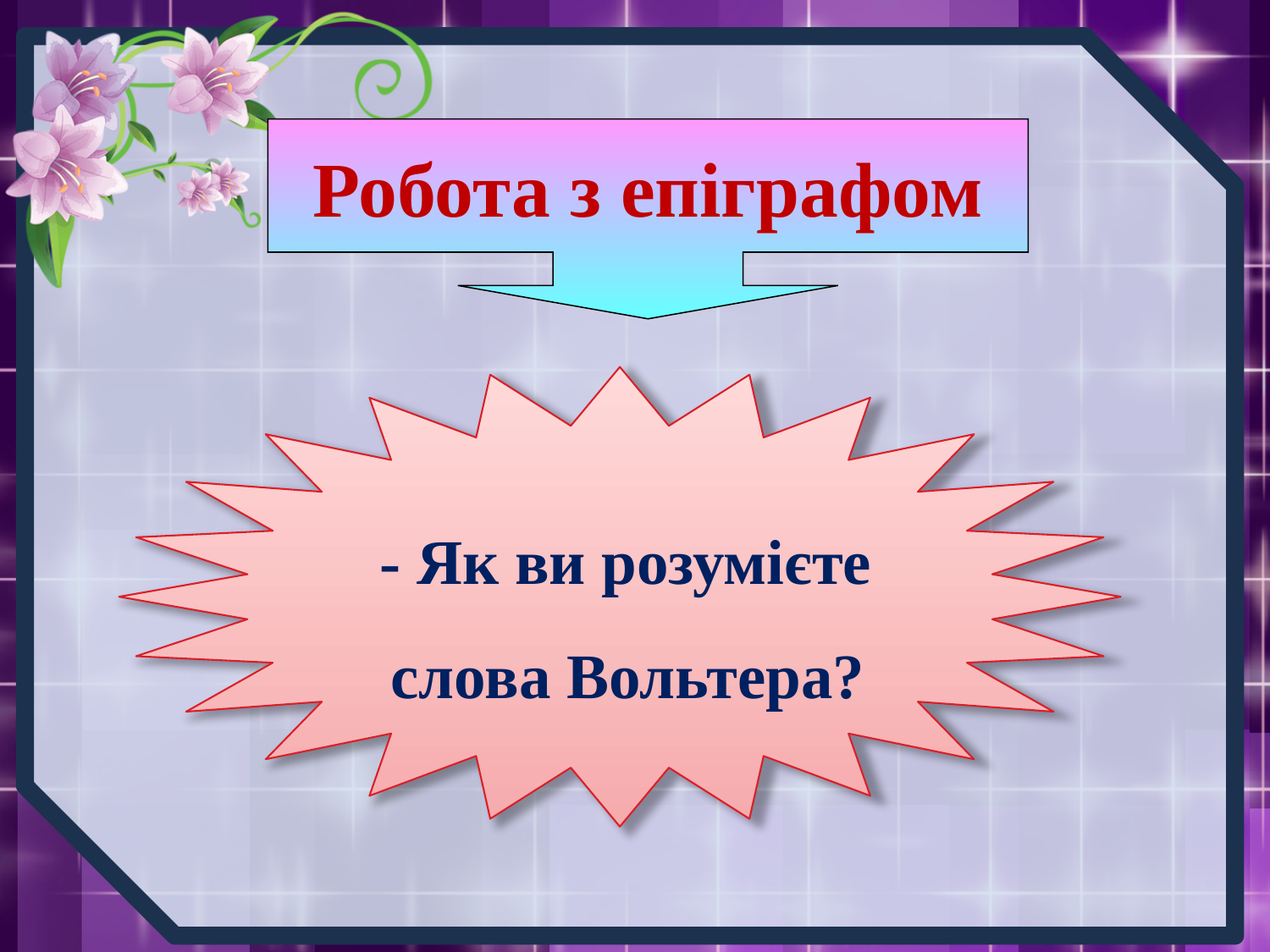

Робота з епіграфом
 - Як ви розумієте
 слова Вольтера?